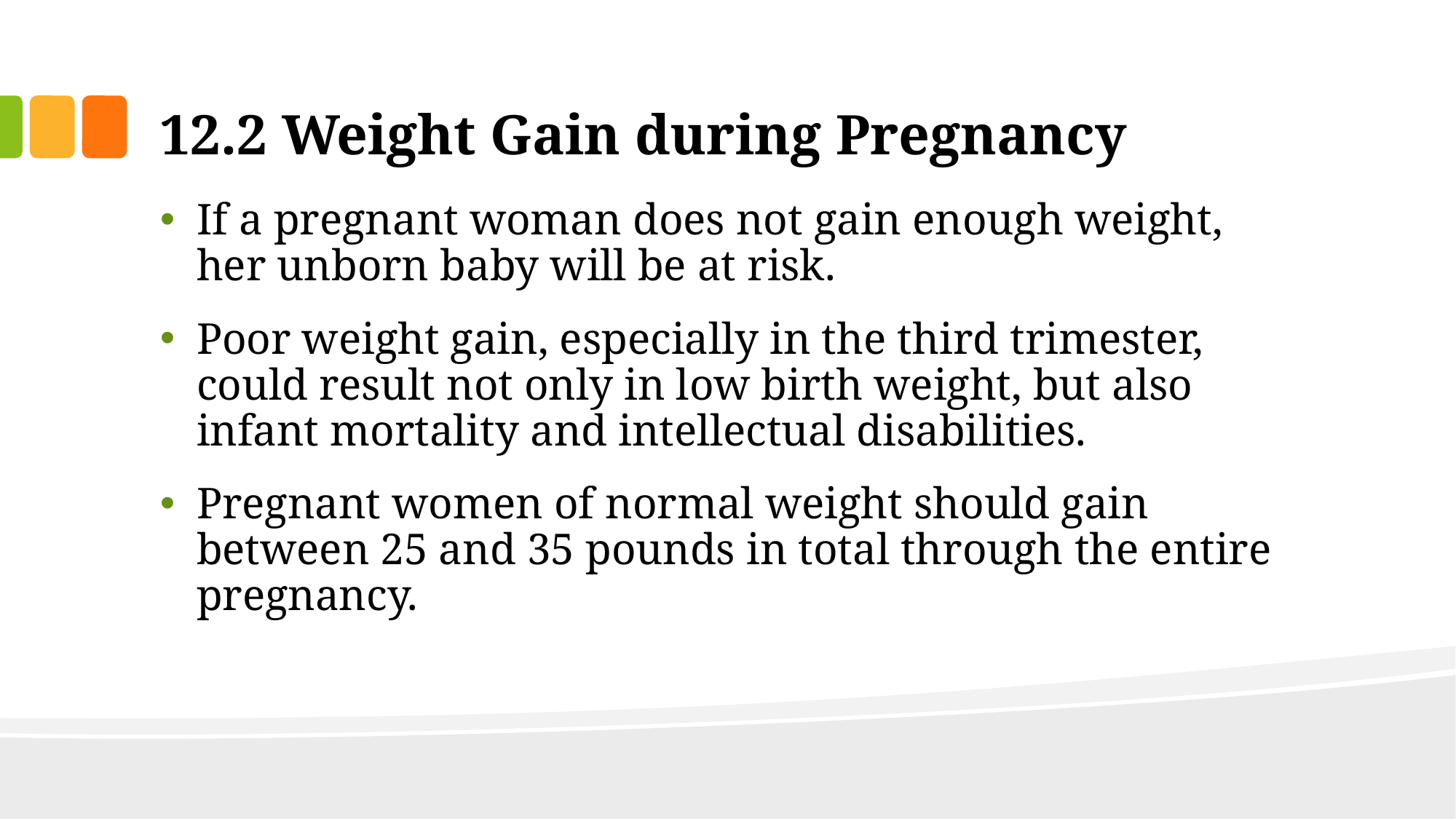

# 12.2 Weight Gain during Pregnancy
If a pregnant woman does not gain enough weight, her unborn baby will be at risk.
Poor weight gain, especially in the third trimester, could result not only in low birth weight, but also infant mortality and intellectual disabilities.
Pregnant women of normal weight should gain between 25 and 35 pounds in total through the entire pregnancy.